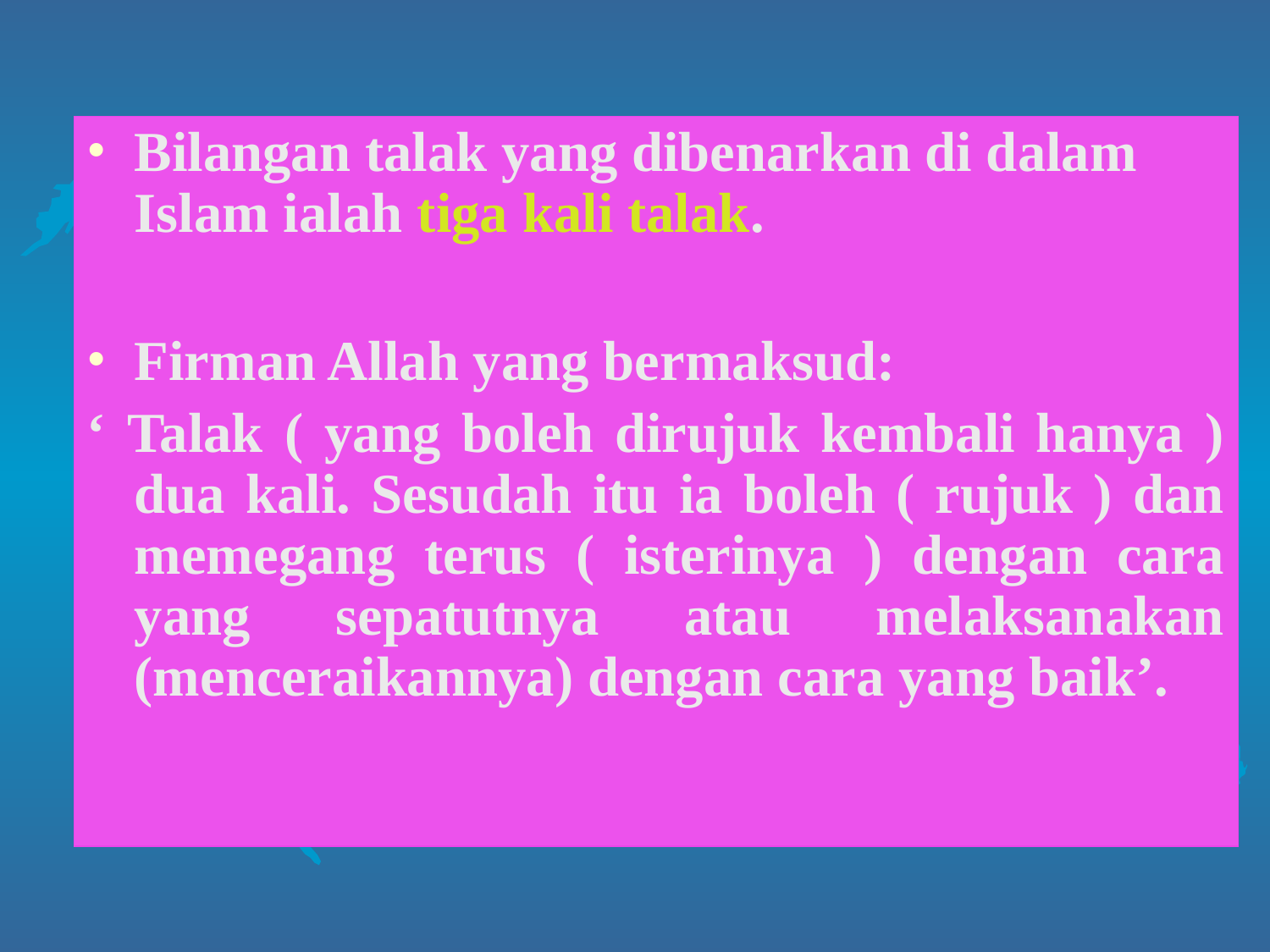

Bilangan talak yang dibenarkan di dalam Islam ialah tiga kali talak.

Firman Allah yang bermaksud:
‘ Talak ( yang boleh dirujuk kembali hanya ) dua kali. Sesudah itu ia boleh ( rujuk ) dan memegang terus ( isterinya ) dengan cara yang sepatutnya atau melaksanakan (menceraikannya) dengan cara yang baik’.